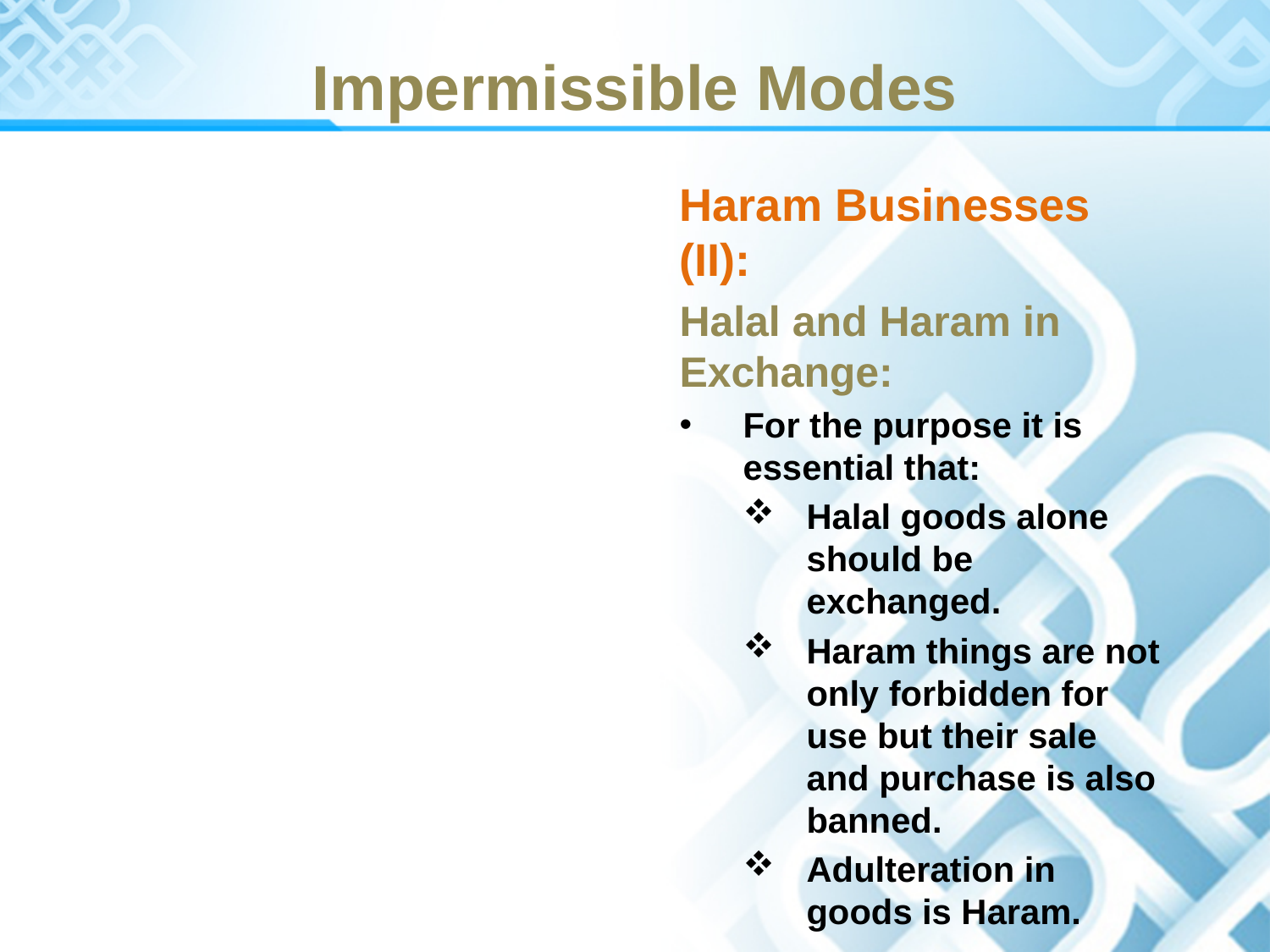

Impermissible Modes
Haram Businesses (II):
Halal and Haram in Exchange:
For the purpose it is essential that:
Halal goods alone should be exchanged.
Haram things are not only forbidden for use but their sale and purchase is also banned.
Adulteration in goods is Haram.